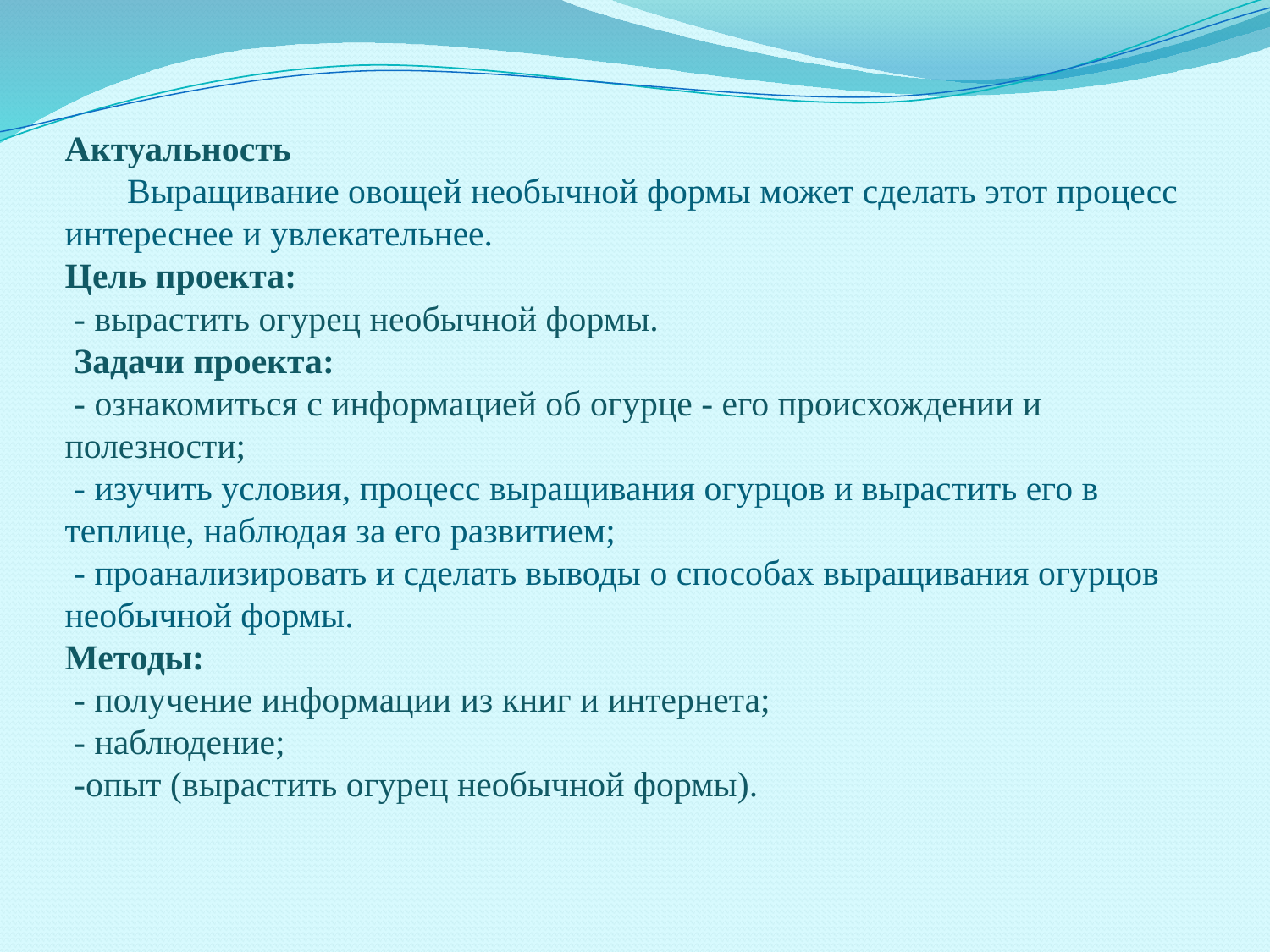

# Актуальность Выращивание овощей необычной формы может сделать этот процесс интереснее и увлекательнее. Цель проекта: - вырастить огурец необычной формы. Задачи проекта: - ознакомиться с информацией об огурце - его происхождении и полезности; - изучить условия, процесс выращивания огурцов и вырастить его в теплице, наблюдая за его развитием; - проанализировать и сделать выводы о способах выращивания огурцов необычной формы. Методы: - получение информации из книг и интернета; - наблюдение; -опыт (вырастить огурец необычной формы).